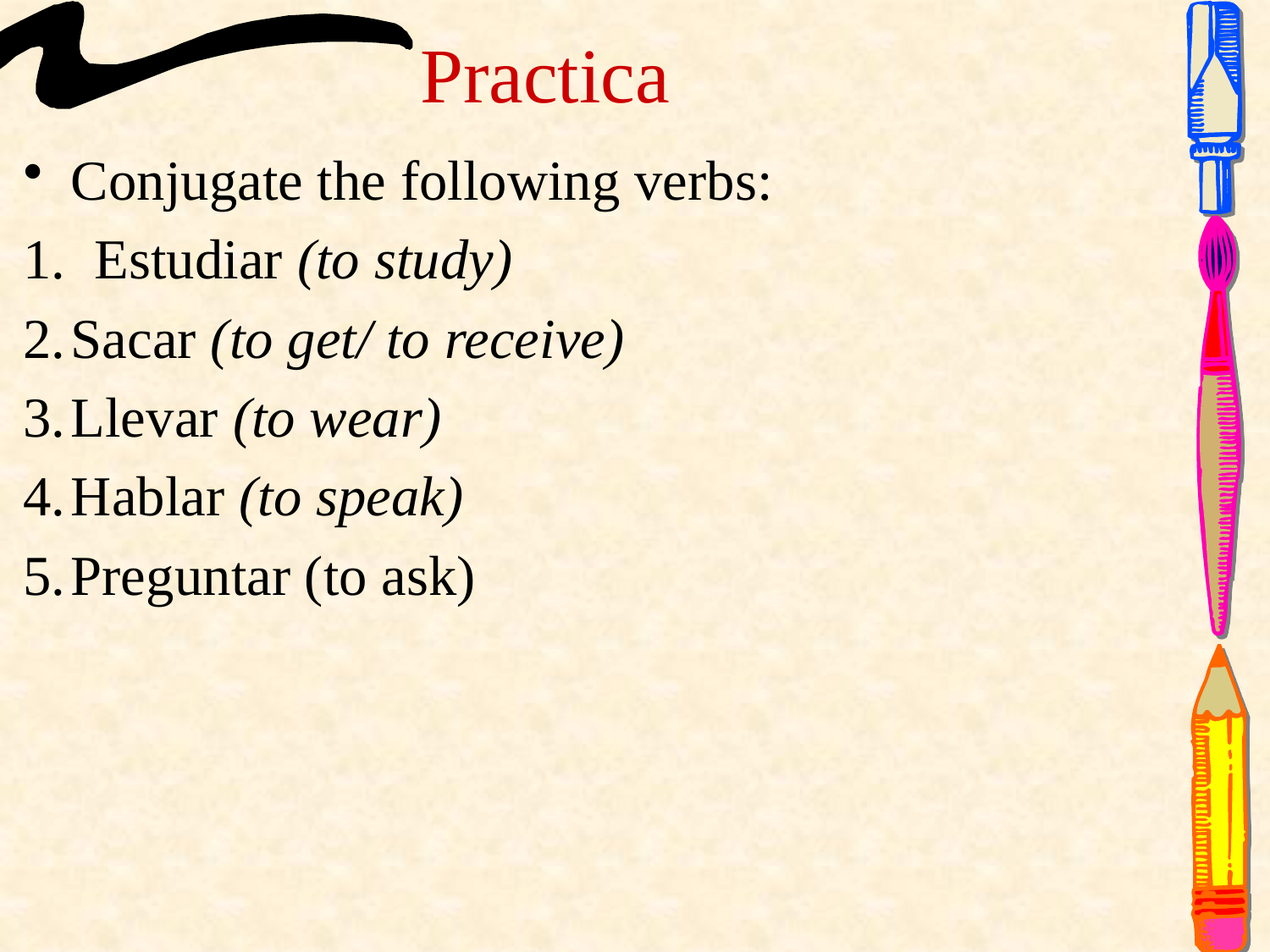

# Practica
Conjugate the following verbs:
Estudiar (to study)
Sacar (to get/ to receive)
Llevar (to wear)
Hablar (to speak)
Preguntar (to ask)